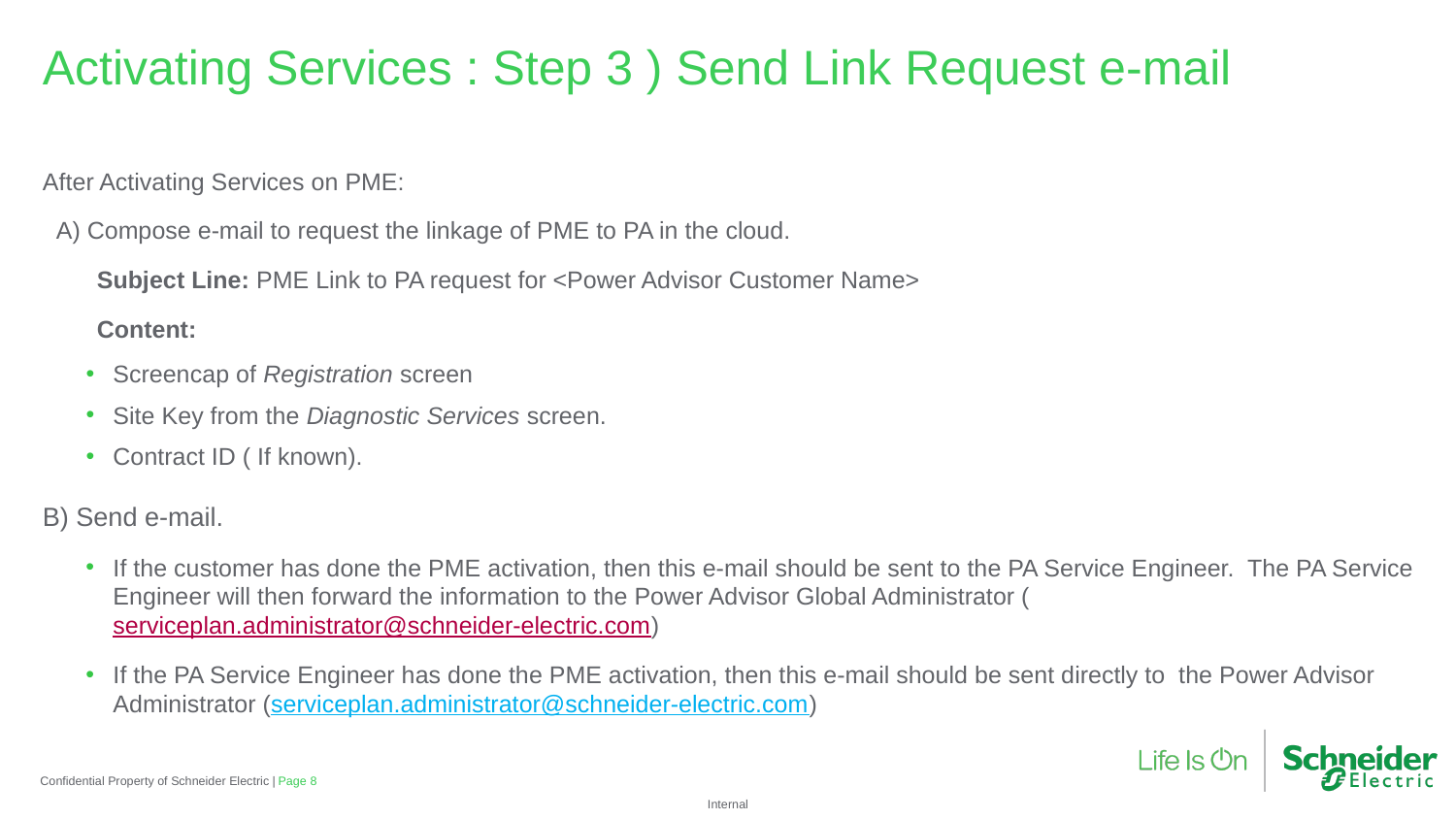

Activating Services : Step 3 ) Send Link Request e-mail

After Activating Services on PME:
  A) Compose e-mail to request the linkage of PME to PA in the cloud.
        Subject Line: PME Link to PA request for <Power Advisor Customer Name>
        Content:
Screencap of Registration screen
Site Key from the Diagnostic Services screen.
Contract ID ( If known).
B) Send e-mail.
If the customer has done the PME activation, then this e-mail should be sent to the PA Service Engineer.  The PA Service Engineer will then forward the information to the Power Advisor Global Administrator (serviceplan.administrator@schneider-electric.com)
If the PA Service Engineer has done the PME activation, then this e-mail should be sent directly to  the Power Advisor Administrator (serviceplan.administrator@schneider-electric.com)

Confidential Property of Schneider Electric |
Page 8